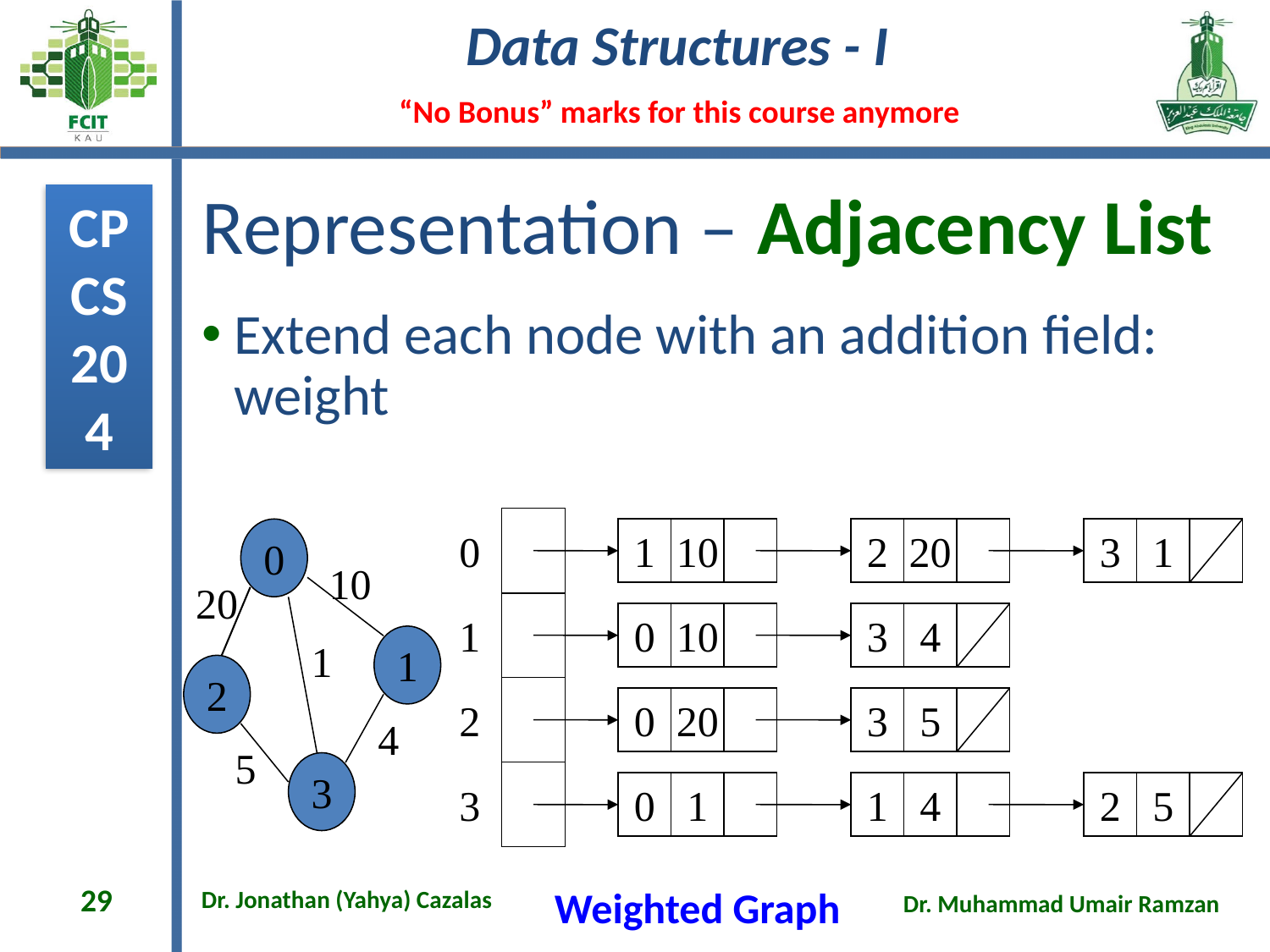

# Representation – Adjacency List
Extend each node with an addition field: weight
0

1
10

2
20

3
1

1

0
10

3
4

2

0
20

3
5

3

0
1

1
4

2
5

0
10
20

1
1
2

4

5
3
29
Weighted Graph